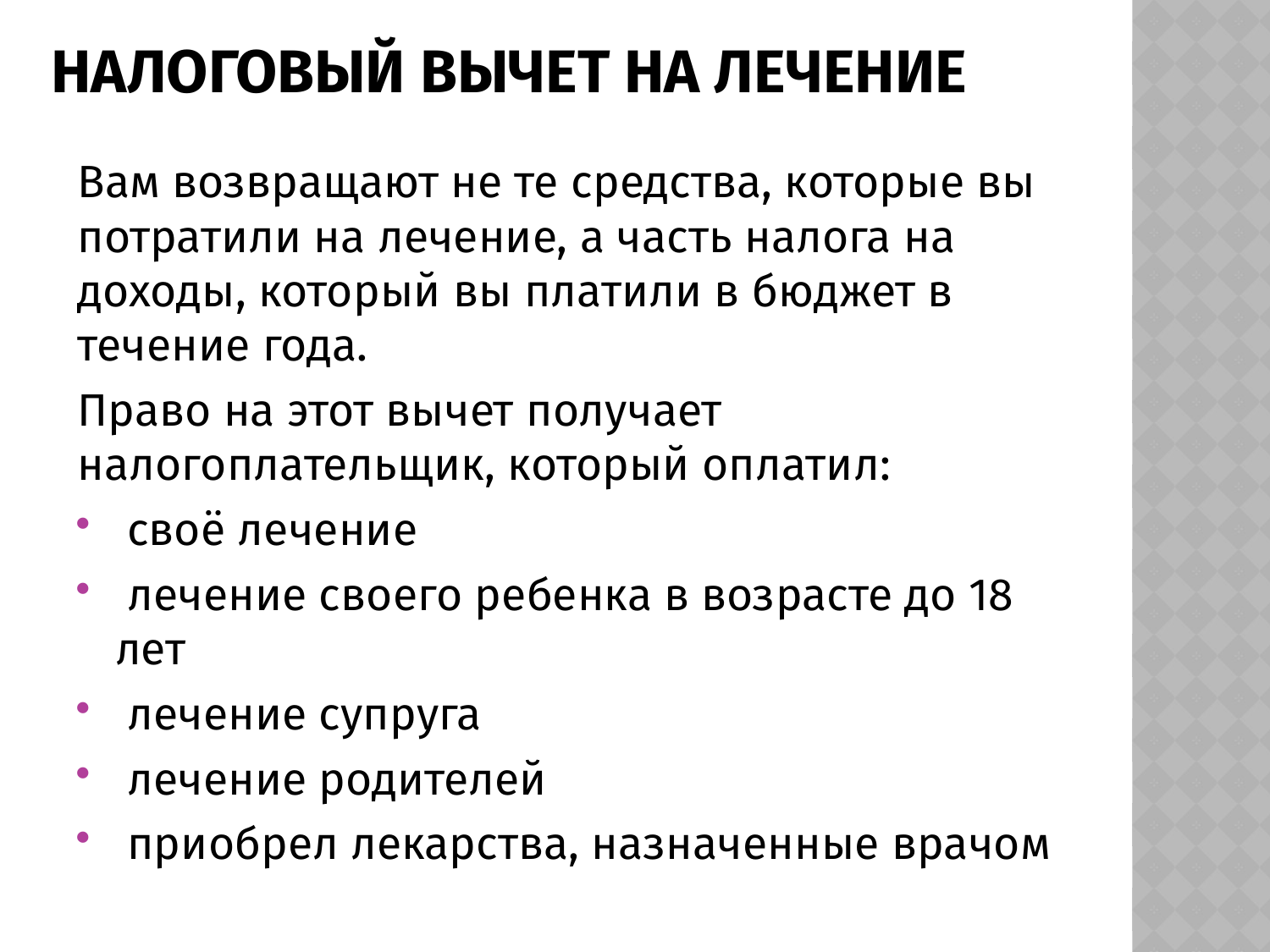

# НАЛОГОВЫЙ ВЫЧЕТ НА ЛЕЧЕНИЕ
Вам возвращают не те средства, которые вы потратили на лечение, а часть налога на доходы, который вы платили в бюджет в течение года.
Право на этот вычет получает налогоплательщик, который оплатил:
 своё лечение
 лечение своего ребенка в возрасте до 18  лет
 лечение супруга
 лечение родителей
 приобрел лекарства, назначенные врачом